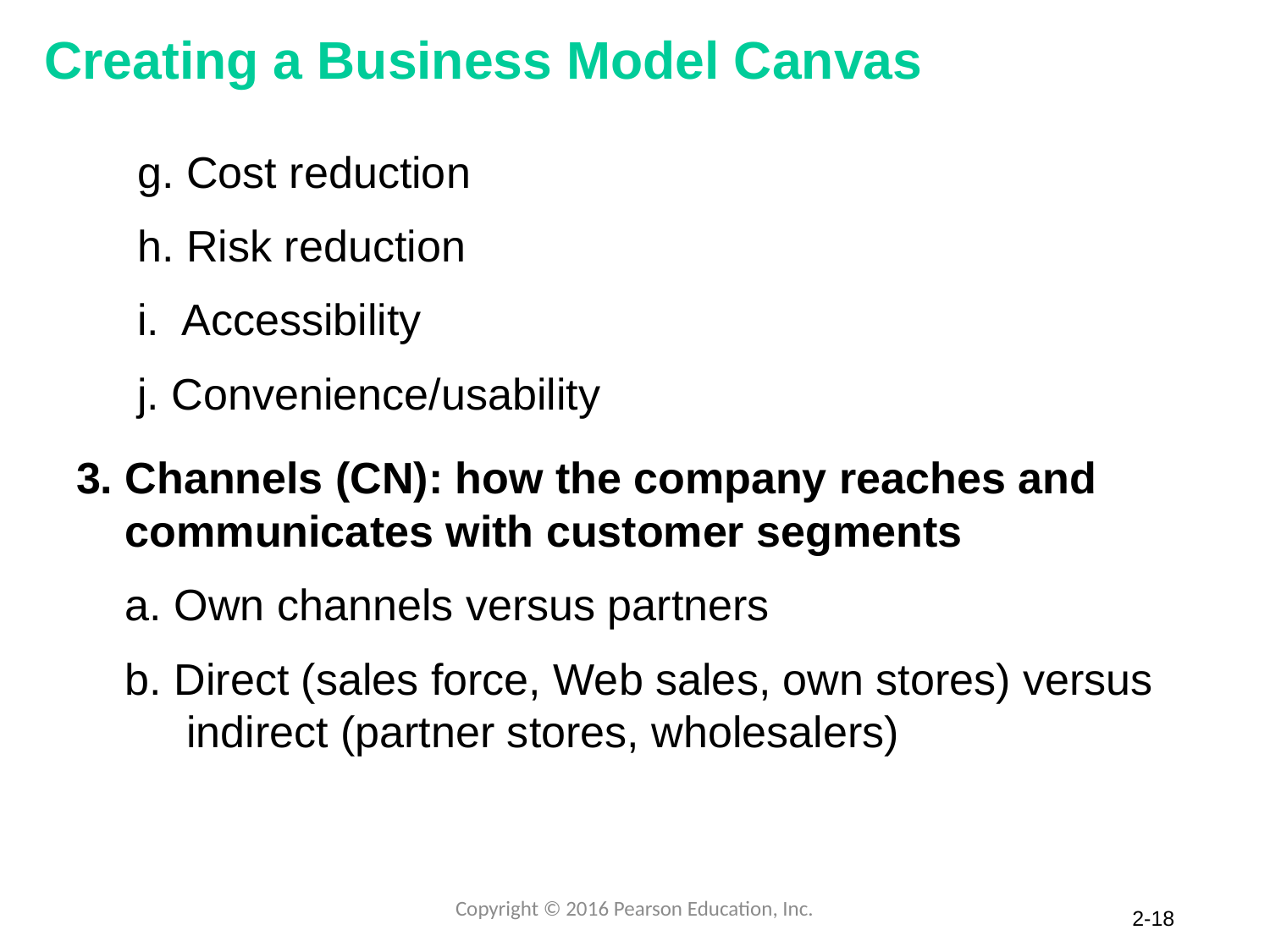

# Creating a Business Model Canvas

     g. Cost reduction

     h. Risk reduction

     i.  Accessibility

     j. Convenience/usability

3. Channels (CN): how the company reaches and
    communicates with customer segments

    a. Own channels versus partners

    b. Direct (sales force, Web sales, own stores) versus
         indirect (partner stores, wholesalers)

Copyright © 2016 Pearson Education, Inc.